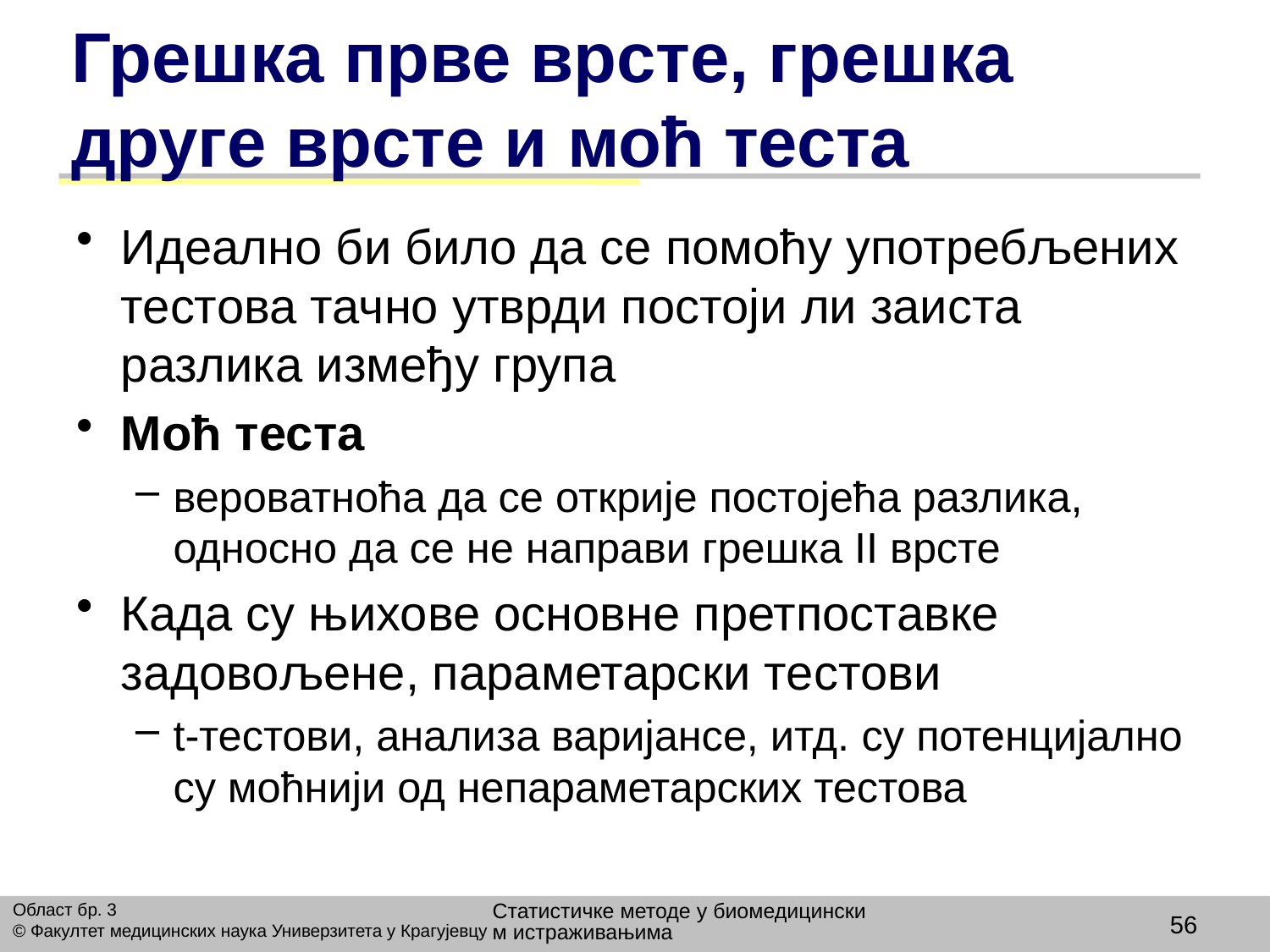

# Грешка прве врсте, грешка друге врсте и моћ теста
Идеално би било да се помоћу употребљених тестова тачно утврди постоји ли заиста разлика између група
Моћ теста
вероватноћа да се открије постојећа разлика, односно да се не направи грешка II врсте
Када су њихове основне претпоставке задовољене, параметарски тестови
t-тестови, анализа варијансе, итд. су потенцијално су моћнији од непараметарских тестова
Статистичке методе у биомедицинским истраживањима
Област бр. 3
© Факултет медицинских наука Универзитета у Крагујевцу
56